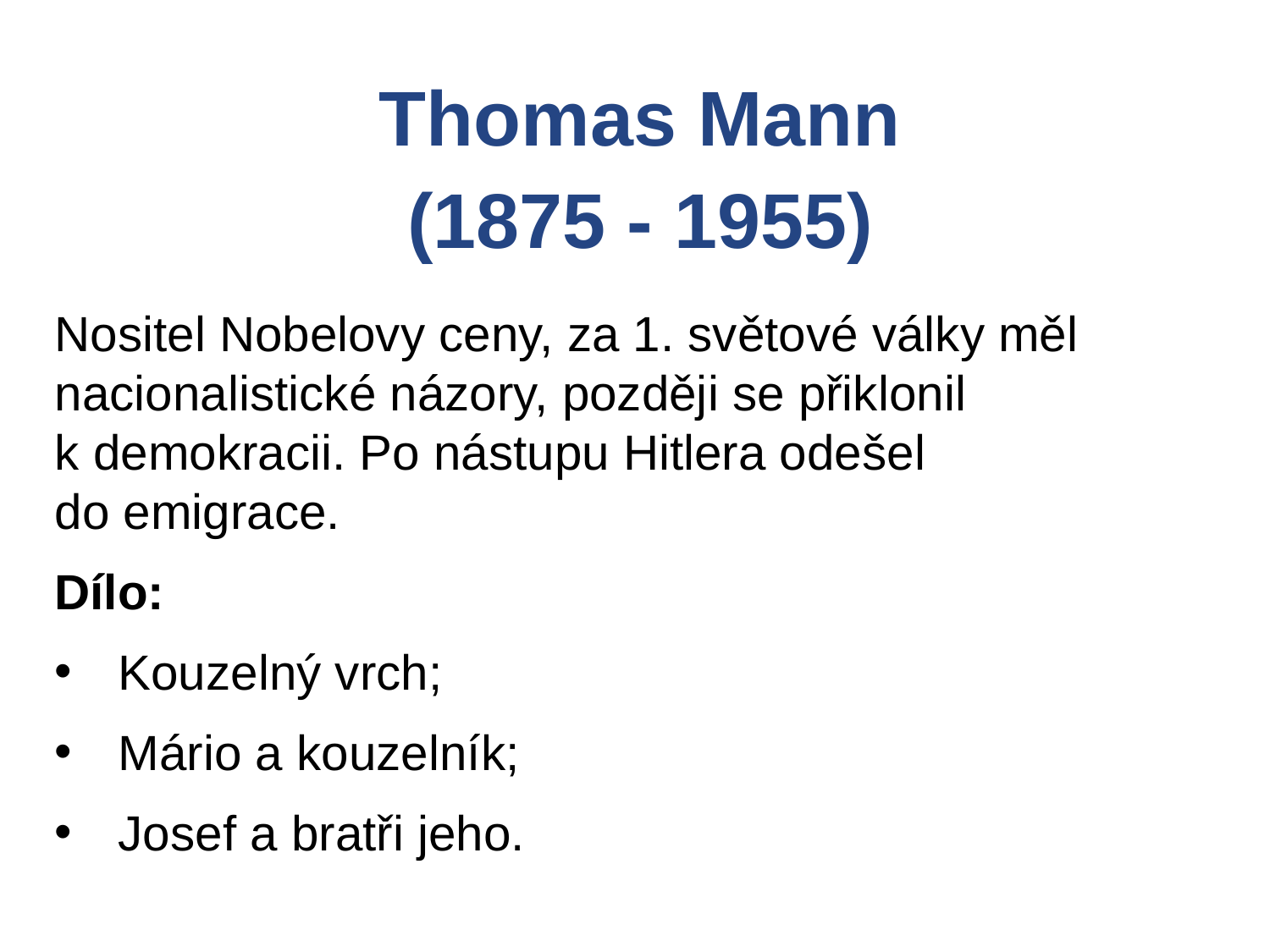

Thomas Mann
(1875 - 1955)
Nositel Nobelovy ceny, za 1. světové války měl nacionalistické názory, později se přiklonil
k demokracii. Po nástupu Hitlera odešel
do emigrace.
Dílo:
Kouzelný vrch;
Mário a kouzelník;
Josef a bratři jeho.